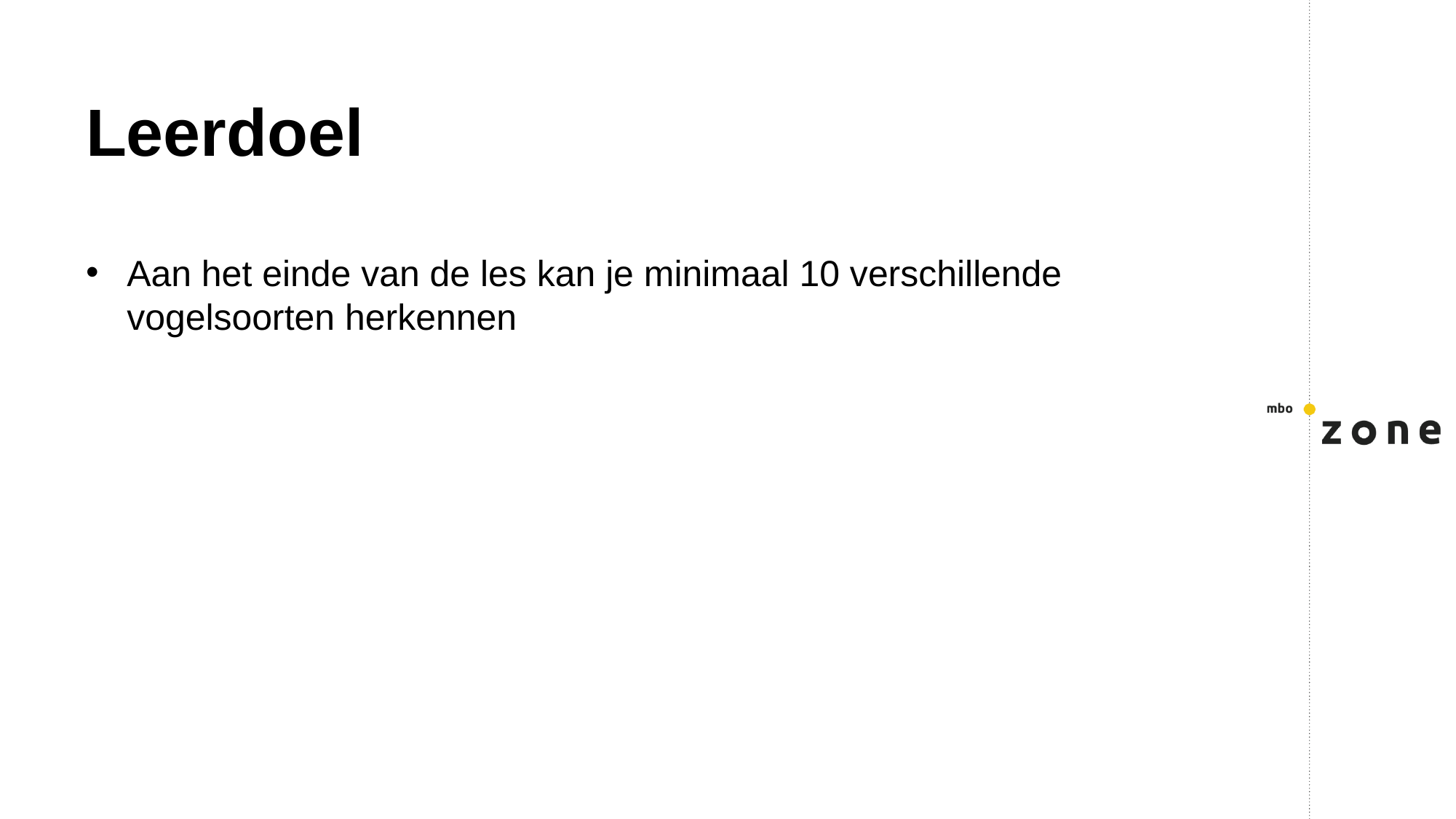

# Leerdoel
Aan het einde van de les kan je minimaal 10 verschillende vogelsoorten herkennen